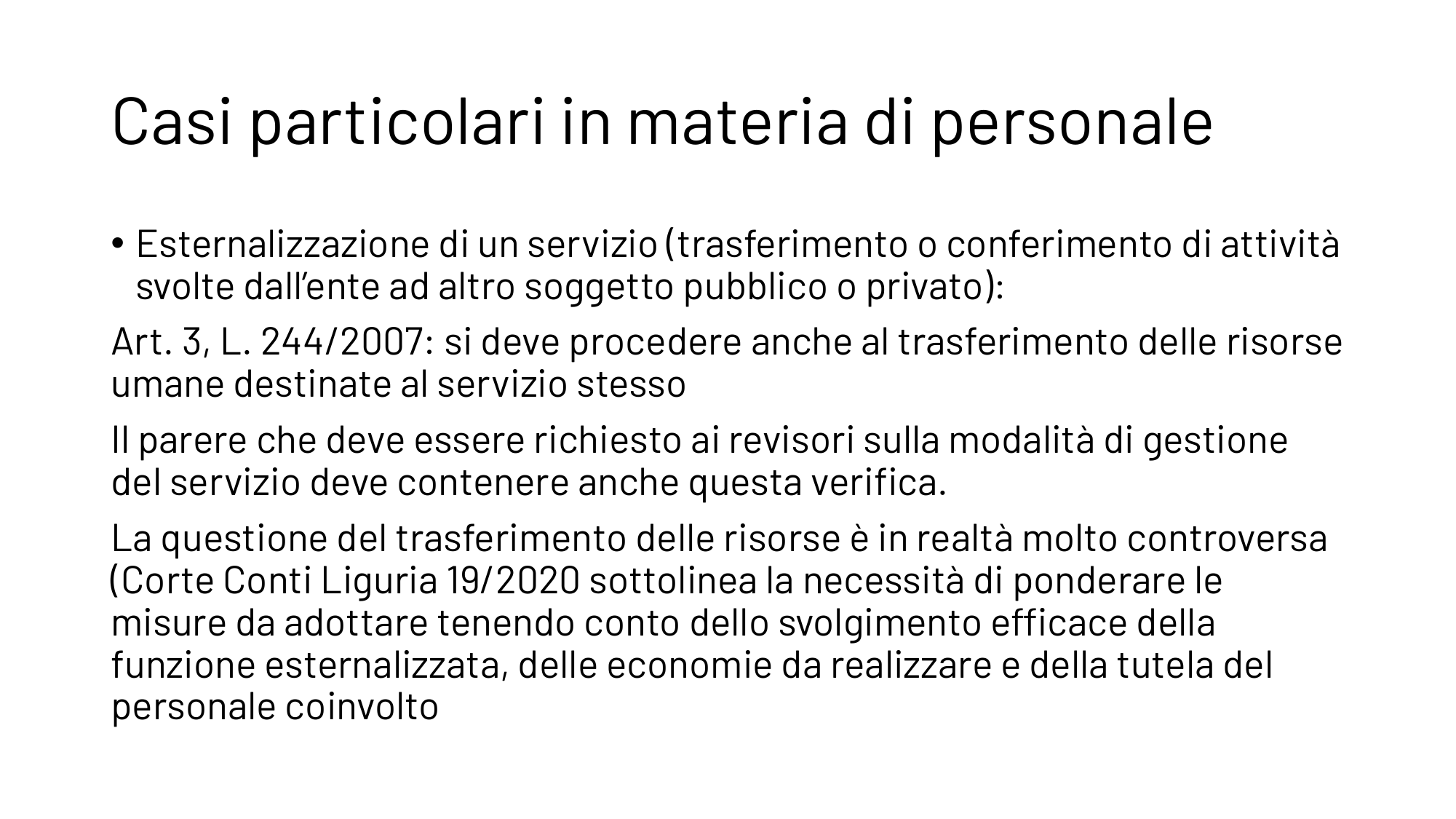

# Casi particolari in materia di personale
Esternalizzazione di un servizio (trasferimento o conferimento di attività svolte dall’ente ad altro soggetto pubblico o privato):
Art. 3, L. 244/2007: si deve procedere anche al trasferimento delle risorse umane destinate al servizio stesso
Il parere che deve essere richiesto ai revisori sulla modalità di gestione del servizio deve contenere anche questa verifica.
La questione del trasferimento delle risorse è in realtà molto controversa (Corte Conti Liguria 19/2020 sottolinea la necessità di ponderare le misure da adottare tenendo conto dello svolgimento efficace della funzione esternalizzata, delle economie da realizzare e della tutela del personale coinvolto